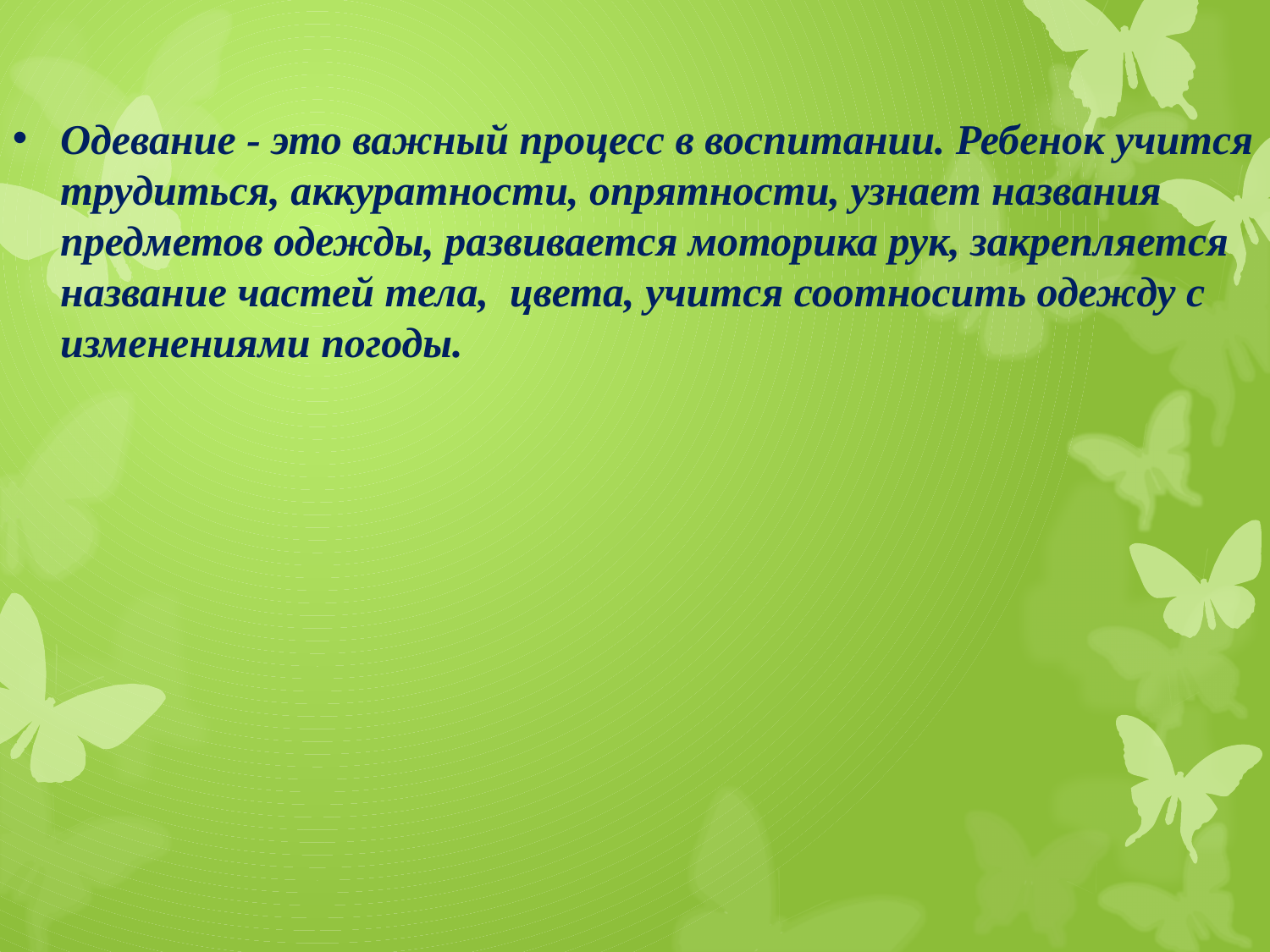

Одевание - это важный процесс в воспитании. Ребенок учится трудиться, аккуратности, опрятности, узнает названия предметов одежды, развивается моторика рук, закрепляется название частей тела,  цвета, учится соотносить одежду с изменениями погоды.